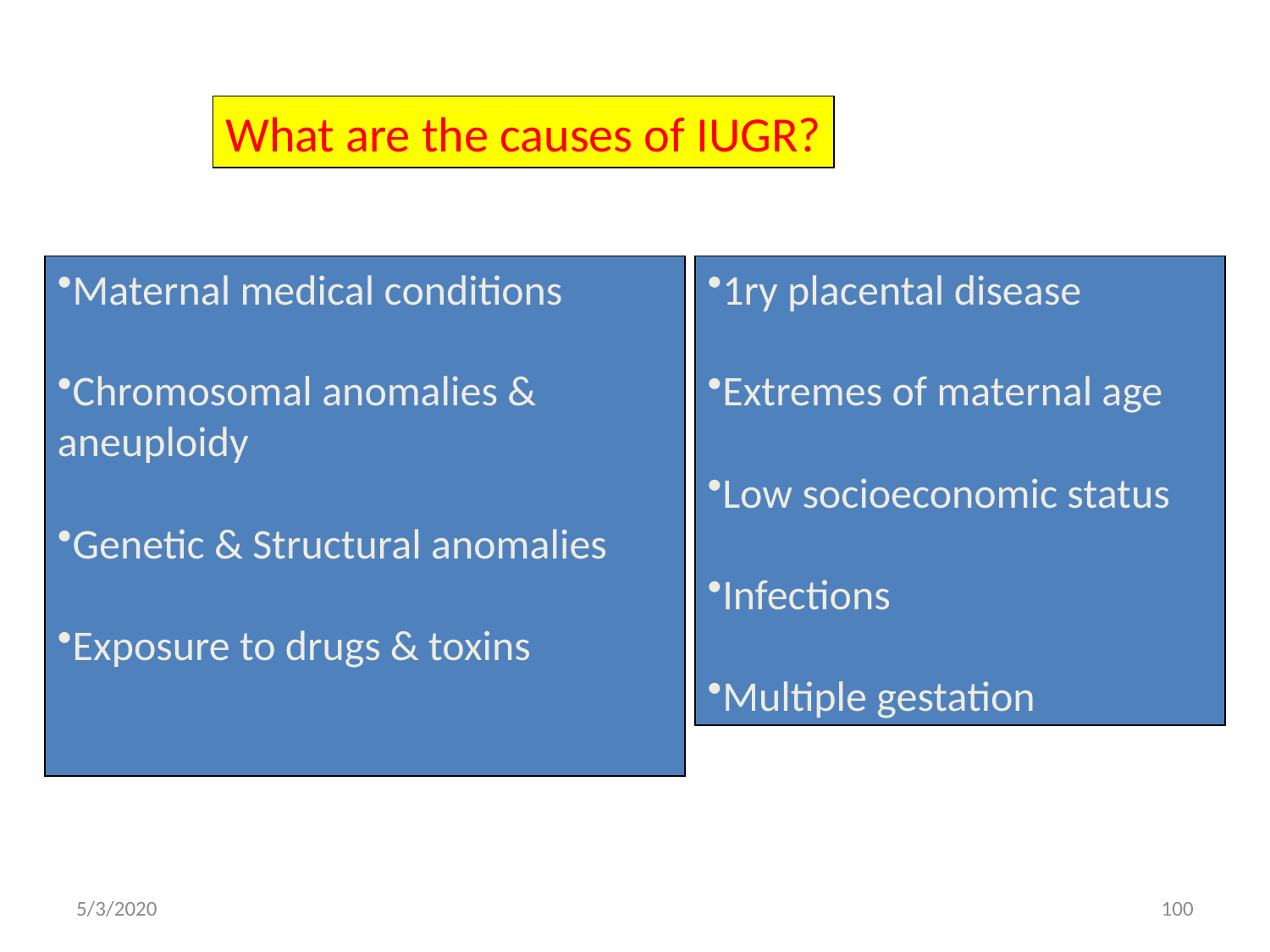

What are the causes of IUGR?
Maternal medical conditions

Chromosomal anomalies & aneuploidy

Genetic & Structural anomalies

Exposure to drugs & toxins

1ry placental disease

Extremes of maternal age

Low socioeconomic status

Infections

Multiple gestation
5/3/2020
100